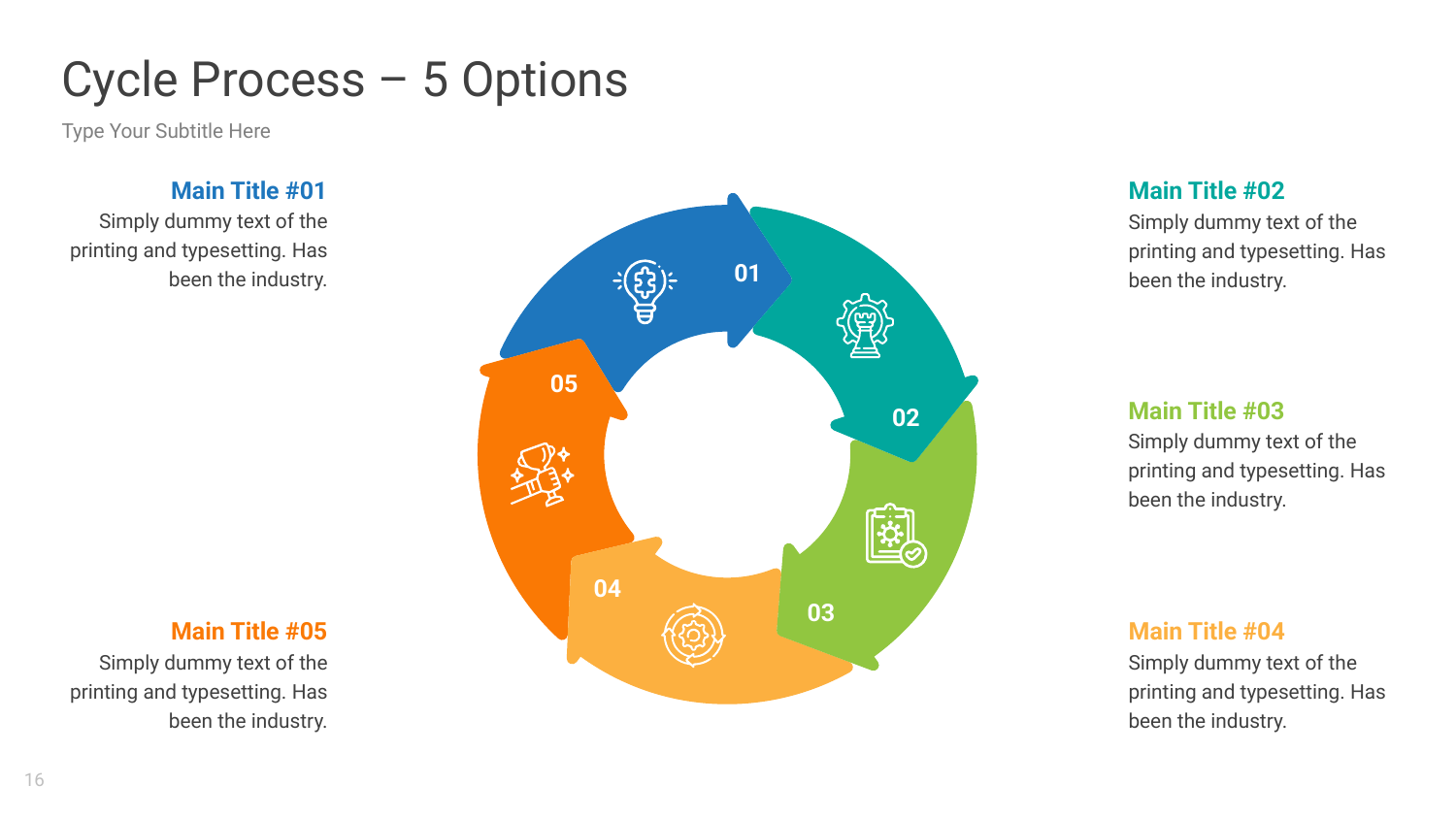

# Cycle Process – 5 Options
Type Your Subtitle Here
Main Title #01
Simply dummy text of the printing and typesetting. Has been the industry.
Main Title #02
Simply dummy text of the printing and typesetting. Has been the industry.

01

05
Main Title #03
Simply dummy text of the printing and typesetting. Has been the industry.

02

04
03

Main Title #05
Simply dummy text of the printing and typesetting. Has been the industry.
Main Title #04
Simply dummy text of the printing and typesetting. Has been the industry.